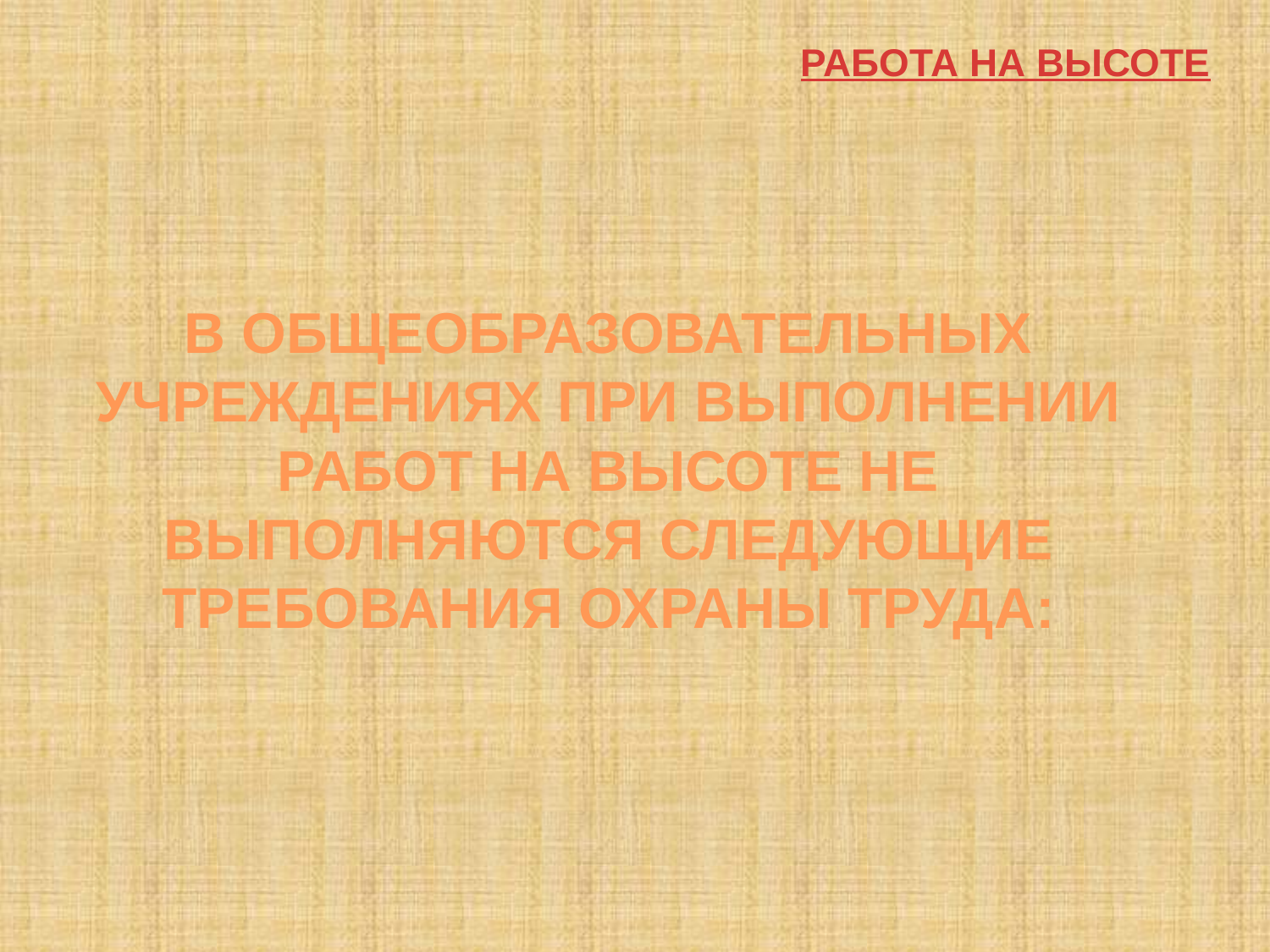

РАБОТА НА ВЫСОТЕ
# В ОБЩЕОБРАЗОВАТЕЛЬНЫХ УЧРЕЖДЕНИЯХ ПРИ ВЫПОЛНЕНИИ РАБОТ НА ВЫСОТЕ НЕ ВЫПОЛНЯЮТСЯ СЛЕДУЮЩИЕ ТРЕБОВАНИЯ ОХРАНЫ ТРУДА: